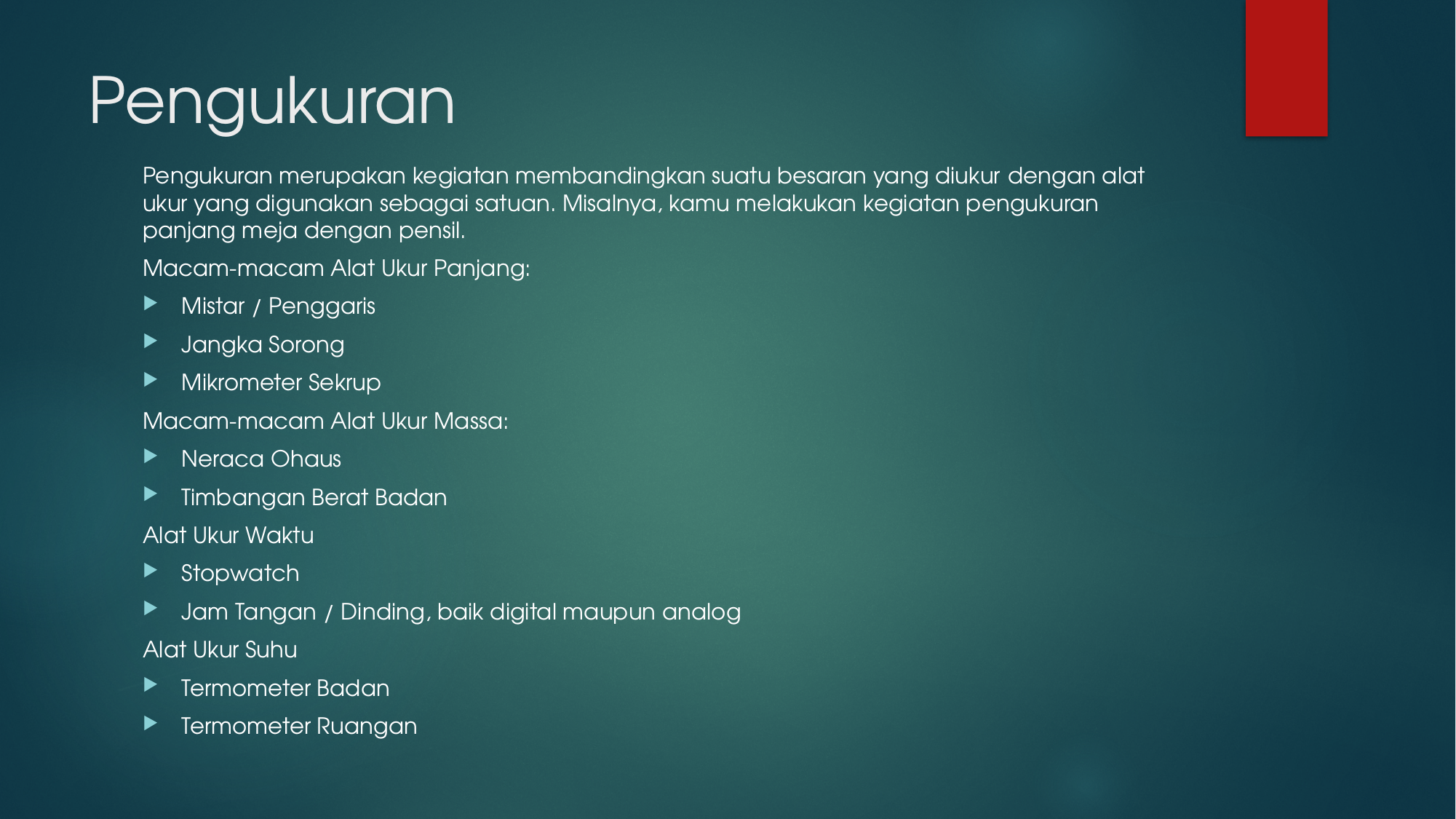

# Pengukuran
Pengukuran merupakan kegiatan membandingkan suatu besaran yang diukur dengan alat ukur yang digunakan sebagai satuan. Misalnya, kamu melakukan kegiatan pengukuran panjang meja dengan pensil.
Macam-macam Alat Ukur Panjang:
Mistar / Penggaris
Jangka Sorong
Mikrometer Sekrup
Macam-macam Alat Ukur Massa:
Neraca Ohaus
Timbangan Berat Badan
Alat Ukur Waktu
Stopwatch
Jam Tangan / Dinding, baik digital maupun analog
Alat Ukur Suhu
Termometer Badan
Termometer Ruangan